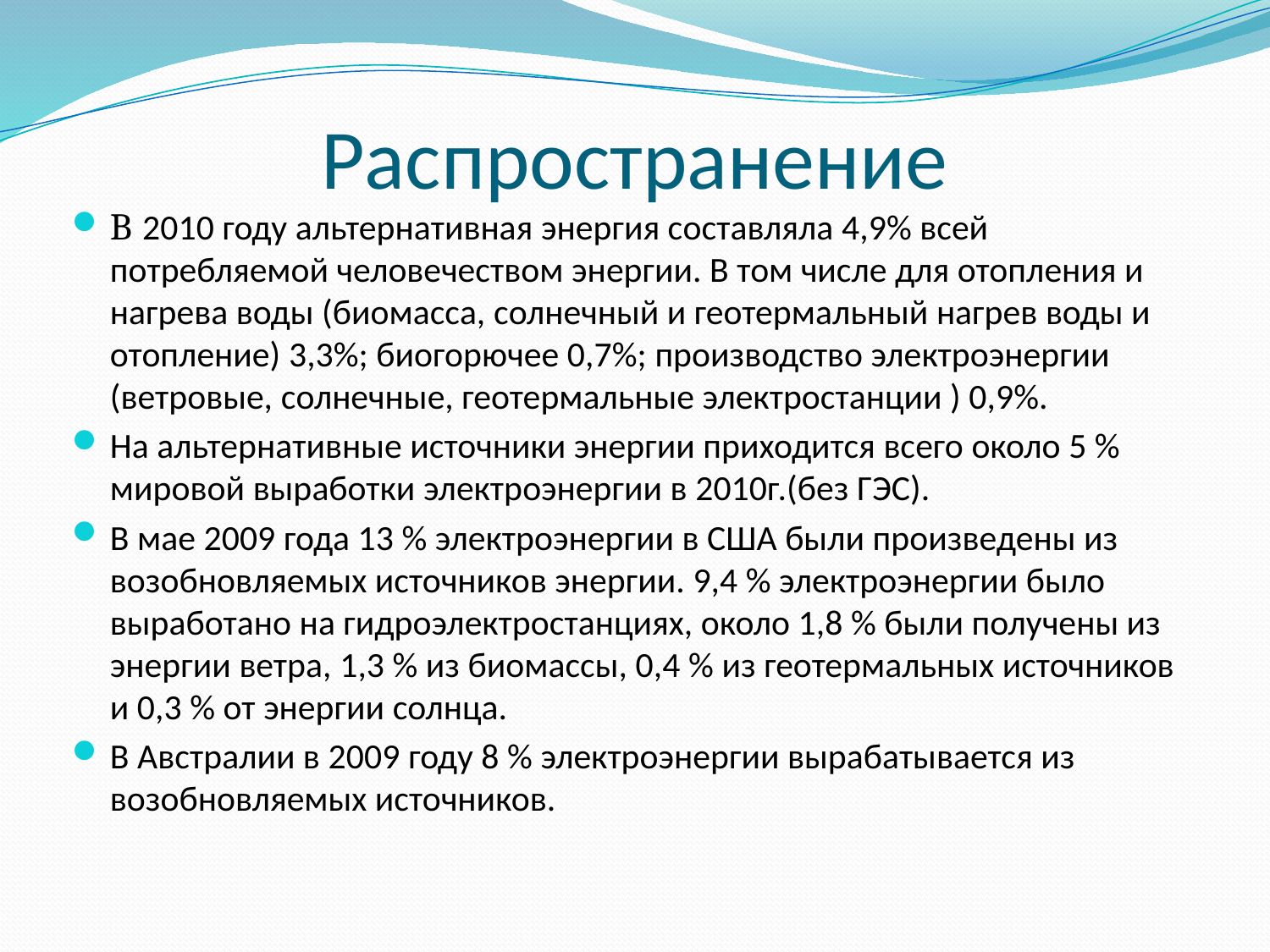

# Распространение
В 2010 году альтернативная энергия составляла 4,9% всей потребляемой человечеством энергии. В том числе для отопления и нагрева воды (биомасса, солнечный и геотермальный нагрев воды и отопление) 3,3%; биогорючее 0,7%; производство электроэнергии (ветровые, солнечные, геотермальные электростанции ) 0,9%.
На альтернативные источники энергии приходится всего около 5 % мировой выработки электроэнергии в 2010г.(без ГЭС).
В мае 2009 года 13 % электроэнергии в США были произведены из возобновляемых источников энергии. 9,4 % электроэнергии было выработано на гидроэлектростанциях, около 1,8 % были получены из энергии ветра, 1,3 % из биомассы, 0,4 % из геотермальных источников и 0,3 % от энергии солнца.
В Австралии в 2009 году 8 % электроэнергии вырабатывается из возобновляемых источников.